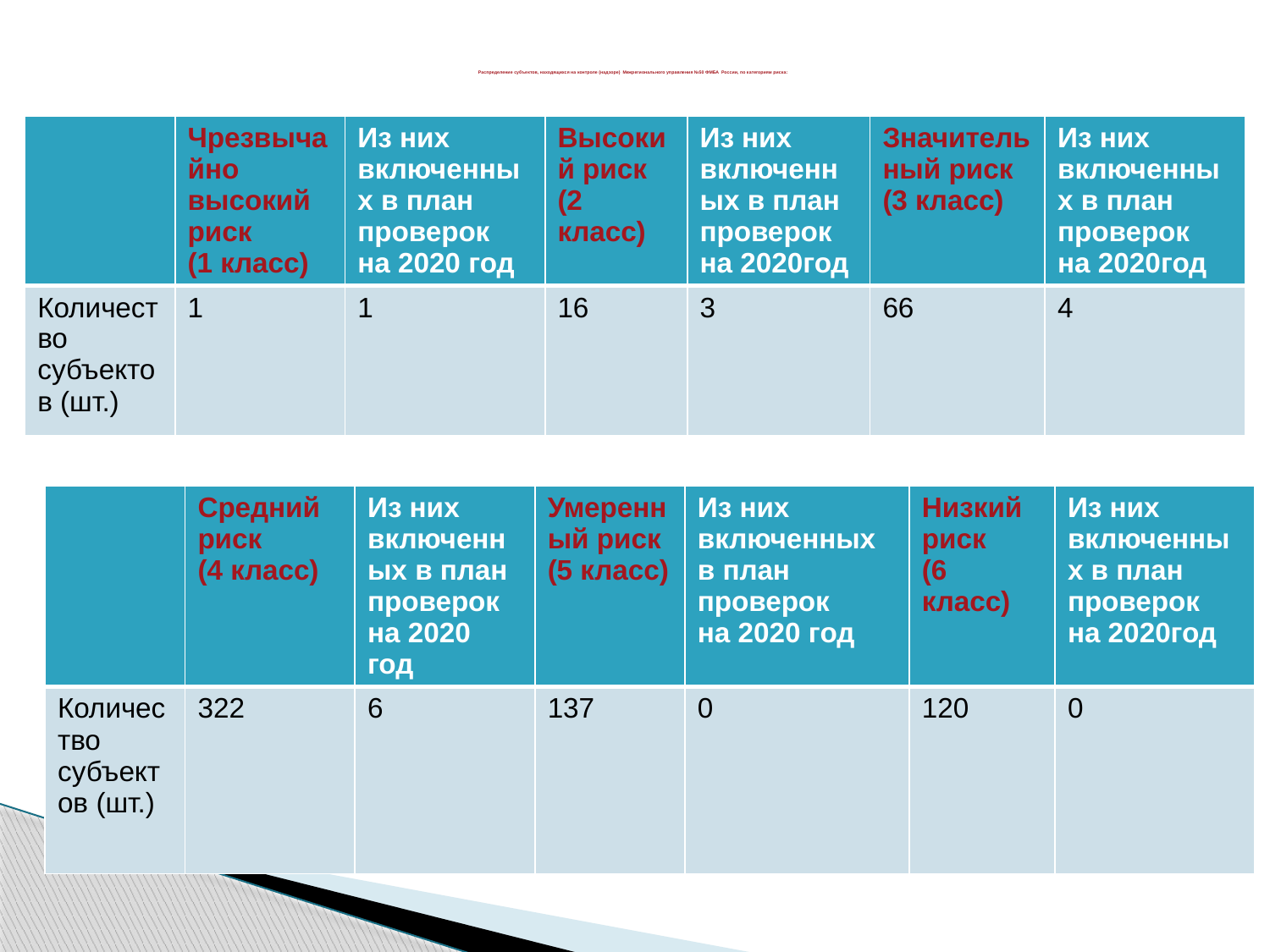

# Распределение субъектов, находящихся на контроле (надзоре)  Межрегионального управления №50 ФМБА  России, по категориям риска:
|  | Чрезвычайно высокий риск (1 класс) | Из них включенных в план проверок на 2020 год | Высокий риск (2 класс) | Из них включенных в план проверок на 2020год | Значительный риск (3 класс) | Из них включенных в план проверок на 2020год |
| --- | --- | --- | --- | --- | --- | --- |
| Количество субъектов (шт.) | 1 | 1 | 16 | 3 | 66 | 4 |
|  | Средний риск (4 класс) | Из них включенных в план проверок на 2020 год | Умеренный риск (5 класс) | Из них включенных в план проверок на 2020 год | Низкий риск (6 класс) | Из них включенных в план проверок на 2020год |
| --- | --- | --- | --- | --- | --- | --- |
| Количество субъектов (шт.) | 322 | 6 | 137 | 0 | 120 | 0 |